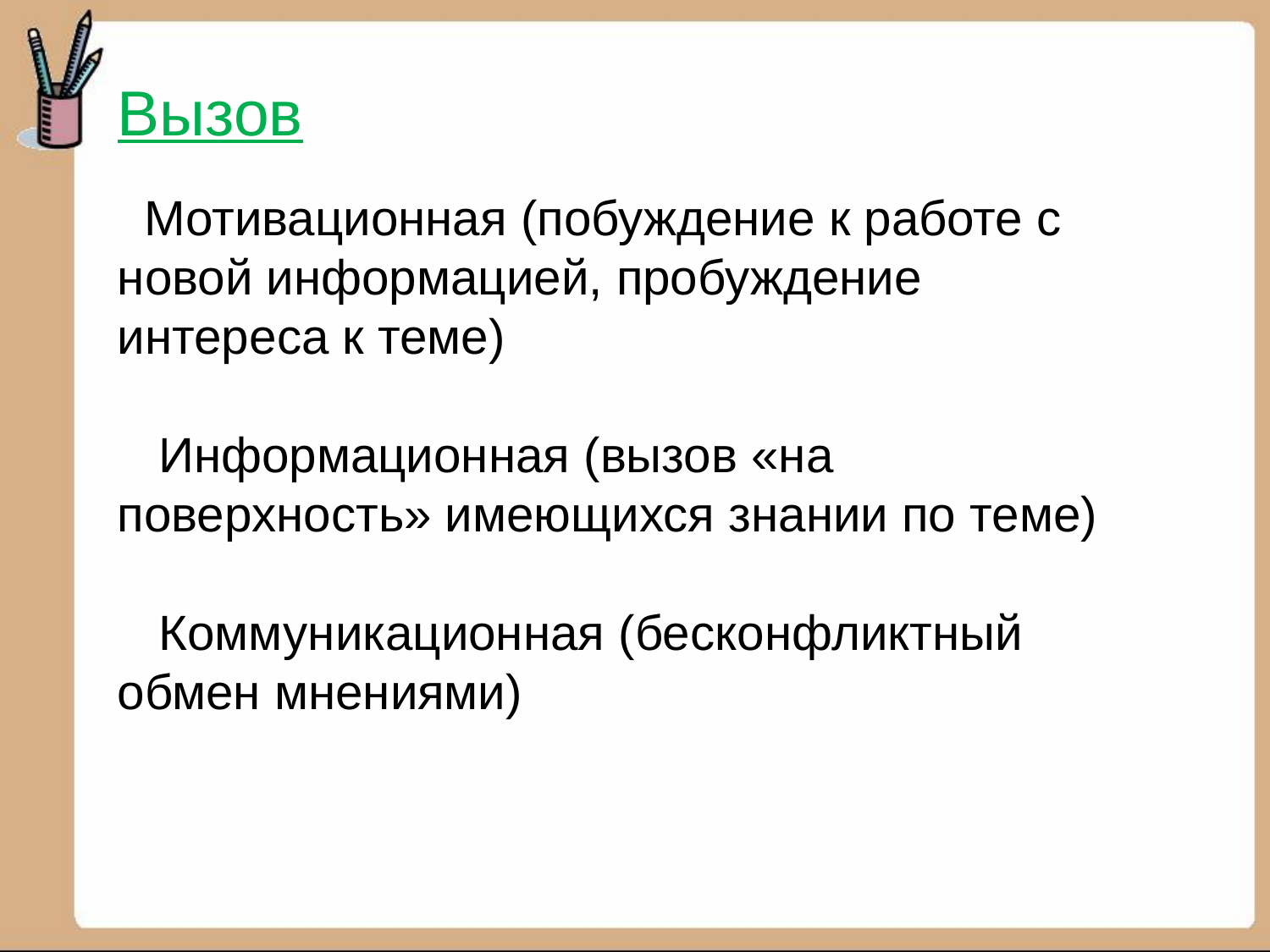

Вызов

   Мотивационная (побуждение к работе с новой информацией, пробуждение интереса к теме)

   Информационная (вызов «на поверхность» имеющихся знании по теме)

   Коммуникационная (бесконфликтный обмен мнениями)